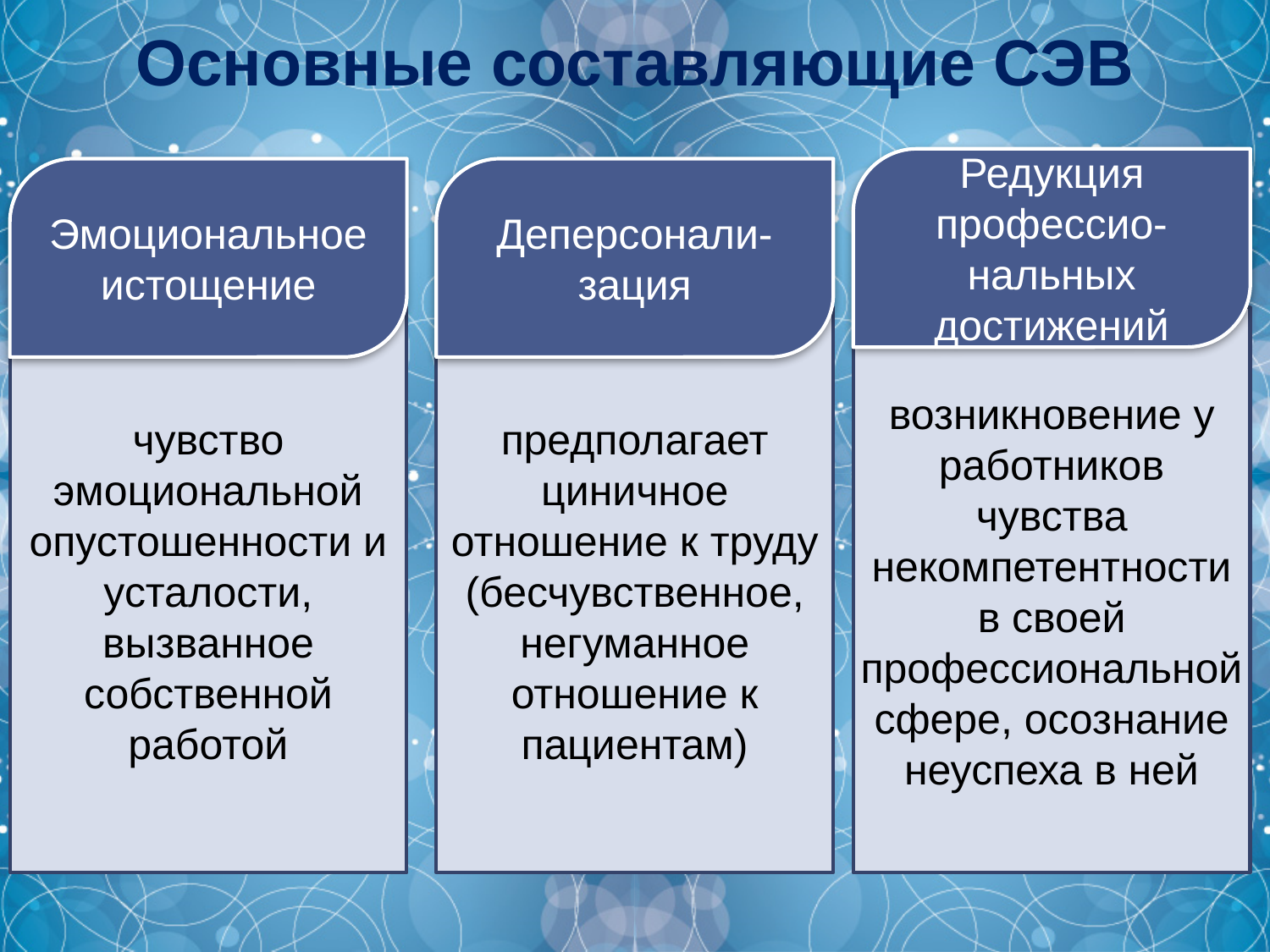

Основные составляющие СЭВ
Редукция профессио-нальных достижений
Эмоциональное истощение
Деперсонали-зация
чувство эмоциональной опустошенности и усталости, вызванное собственной работой
предполагает циничное отношение к труду (бесчувственное, негуманное отношение к пациентам)
возникновение у работников чувства некомпетентности в своей профессиональной сфере, осознание неуспеха в ней